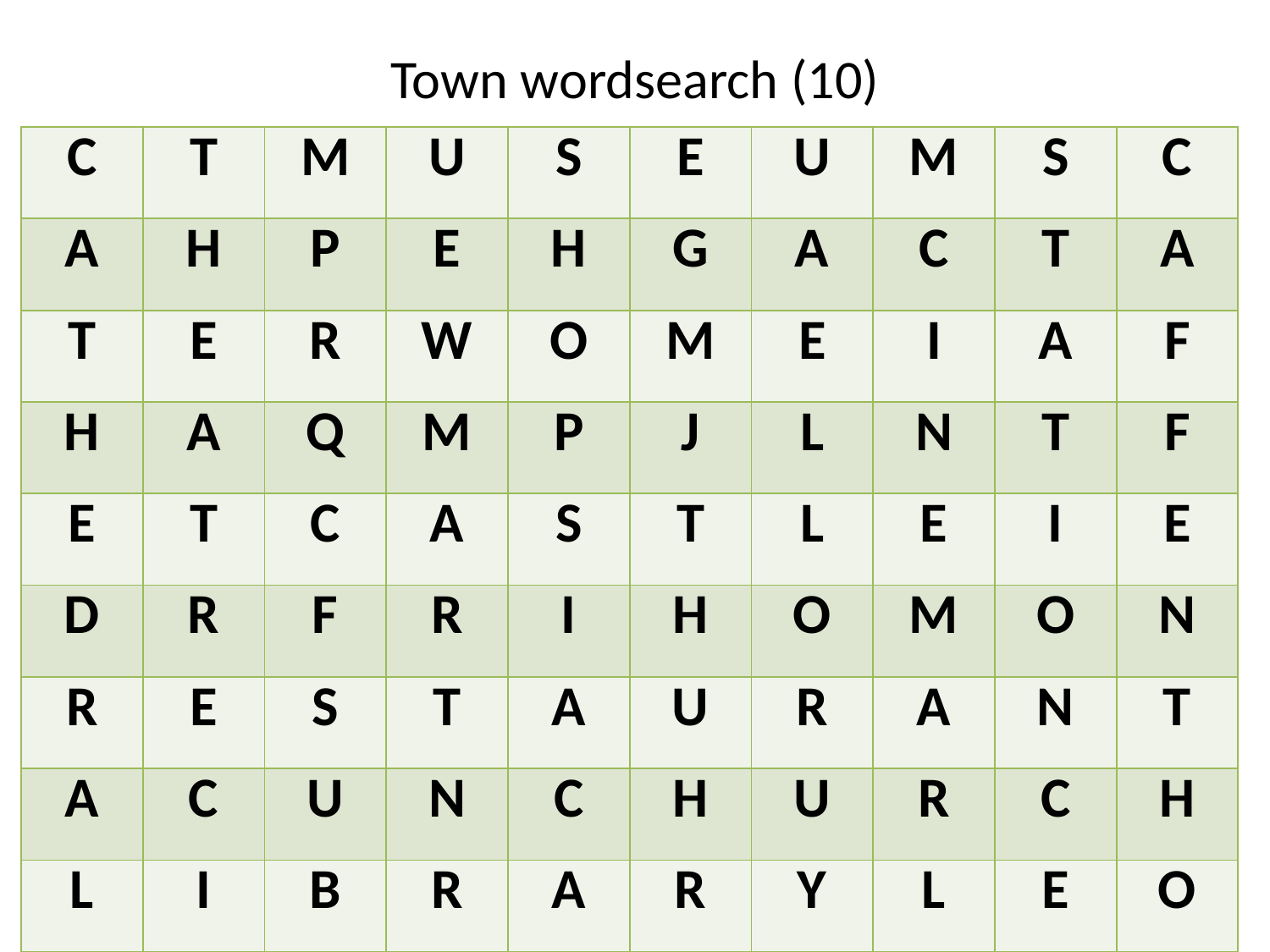

# Town wordsearch (10)
| C | T | M | U | S | E | U | M | S | C |
| --- | --- | --- | --- | --- | --- | --- | --- | --- | --- |
| A | H | P | E | H | G | A | C | T | A |
| T | E | R | W | O | M | E | I | A | F |
| H | A | Q | M | P | J | L | N | T | F |
| E | T | C | A | S | T | L | E | I | E |
| D | R | F | R | I | H | O | M | O | N |
| R | E | S | T | A | U | R | A | N | T |
| A | C | U | N | C | H | U | R | C | H |
| L | I | B | R | A | R | Y | L | E | O |